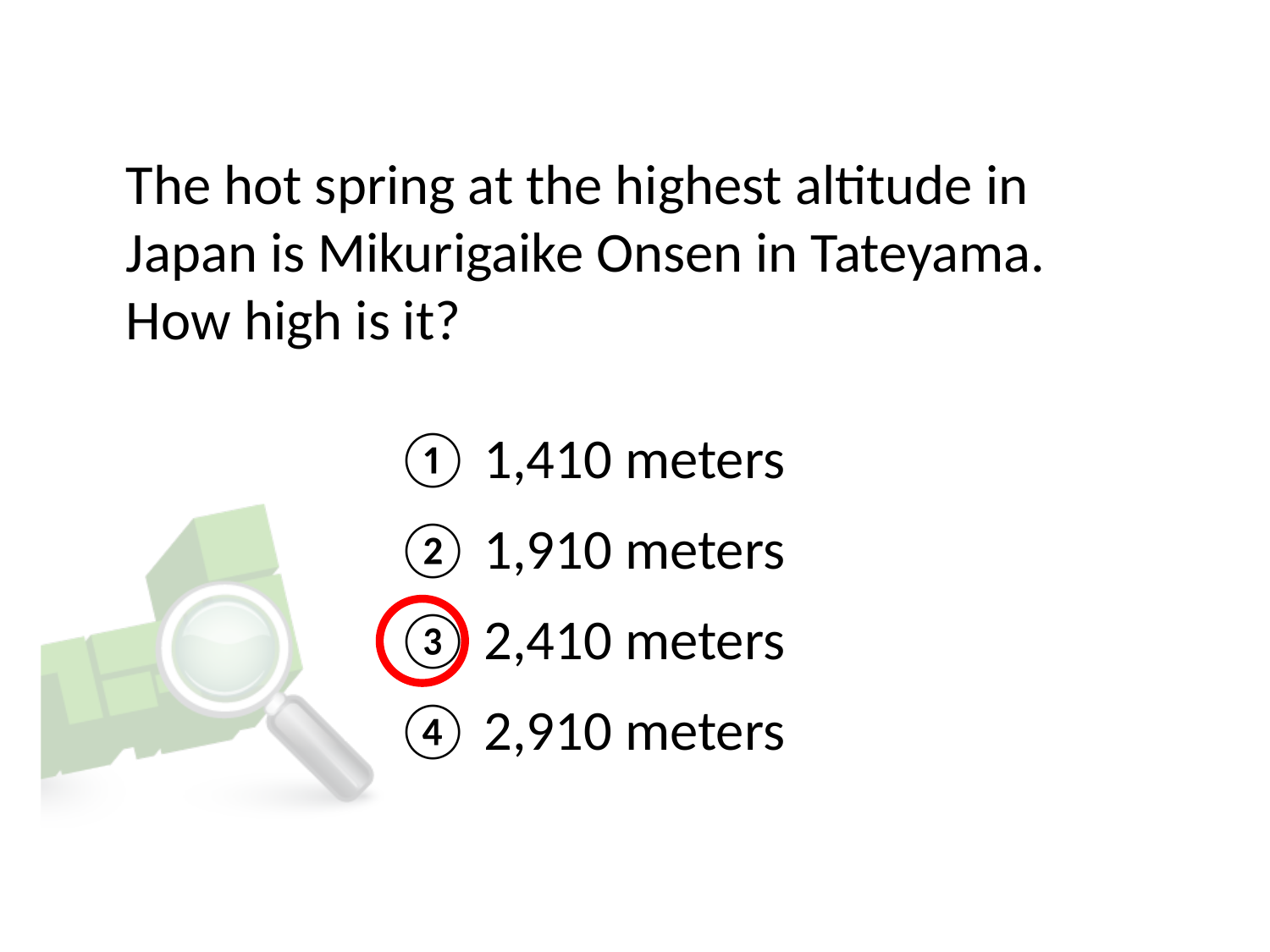

# The hot spring at the highest altitude in Japan is Mikurigaike Onsen in Tateyama. How high is it?
① 1,410 meters
② 1,910 meters
③ 2,410 meters
④ 2,910 meters